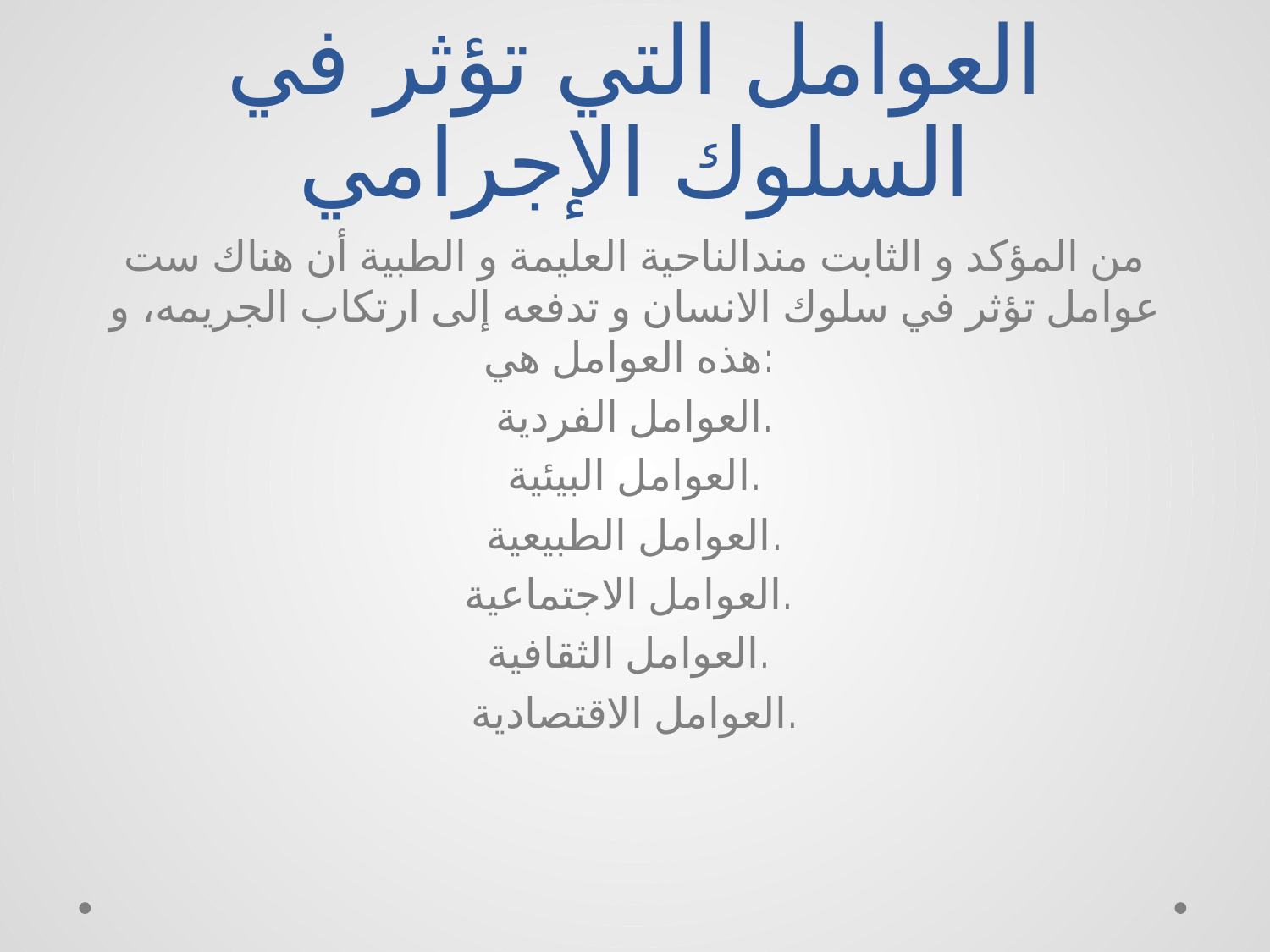

# العوامل التي تؤثر في السلوك الإجرامي
من المؤكد و الثابت مندالناحية العليمة و الطبية أن هناك ست عوامل تؤثر في سلوك الانسان و تدفعه إلى ارتكاب الجريمه، و هذه العوامل هي:
العوامل الفردية.
العوامل البيئية.
العوامل الطبيعية.
العوامل الاجتماعية.
العوامل الثقافية.
العوامل الاقتصادية.